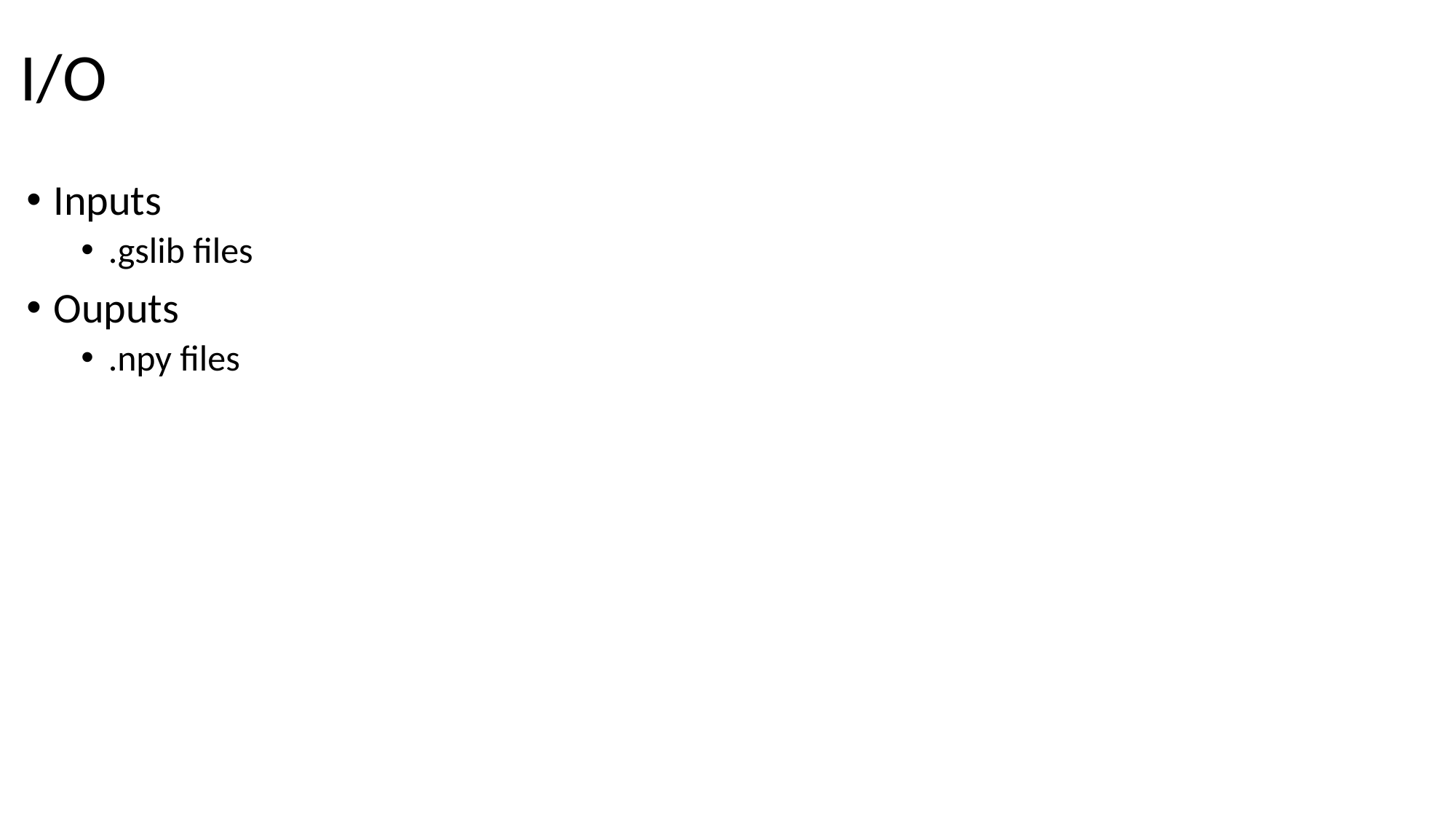

# I/O
Inputs
.gslib files
Ouputs
.npy files